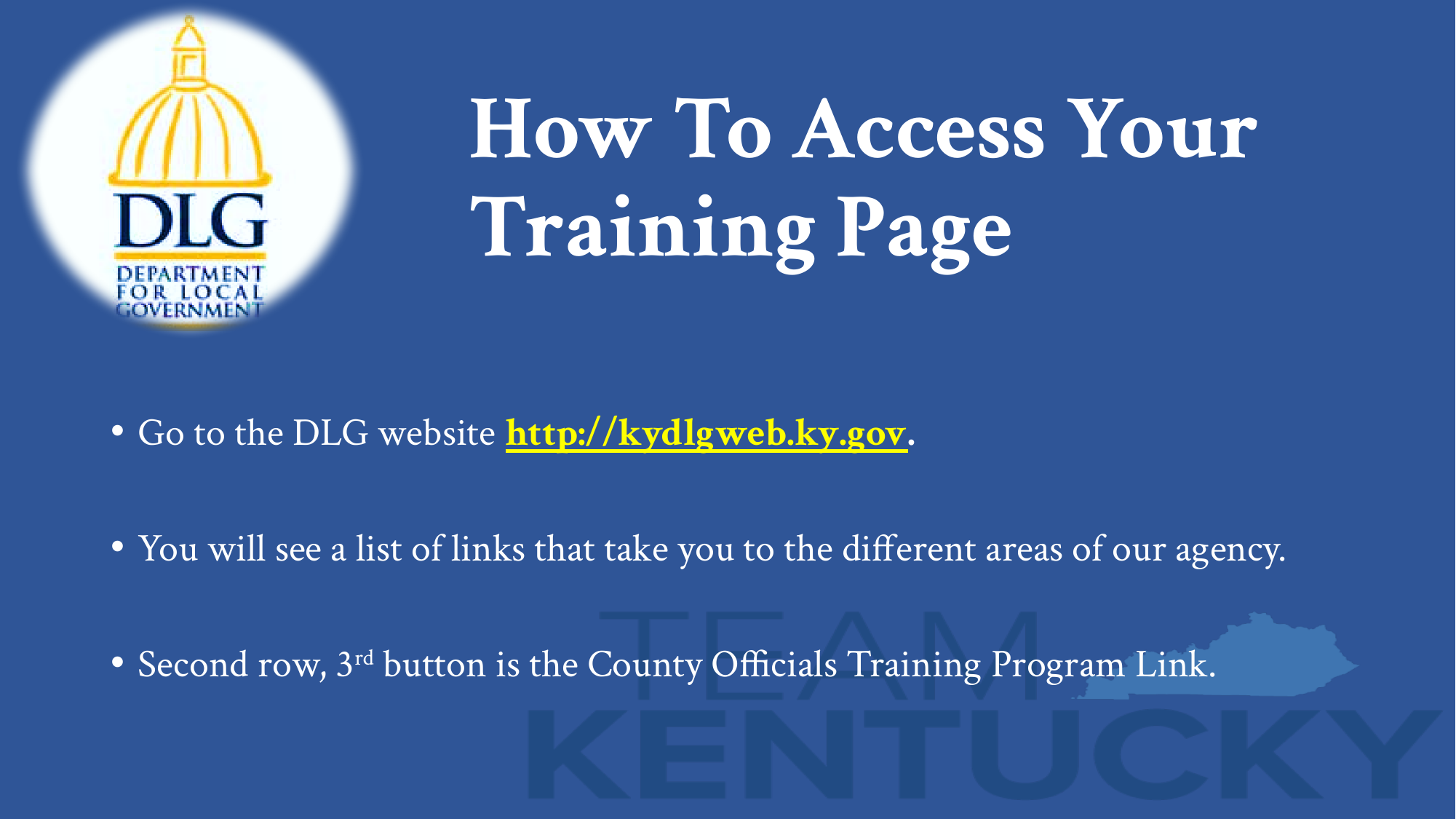

# How To Access Your Training Page

Go to the DLG website http://kydlgweb.ky.gov.

You will see a list of links that take you to the different areas of our agency.

Second row, 3rd button is the County Officials Training Program Link.